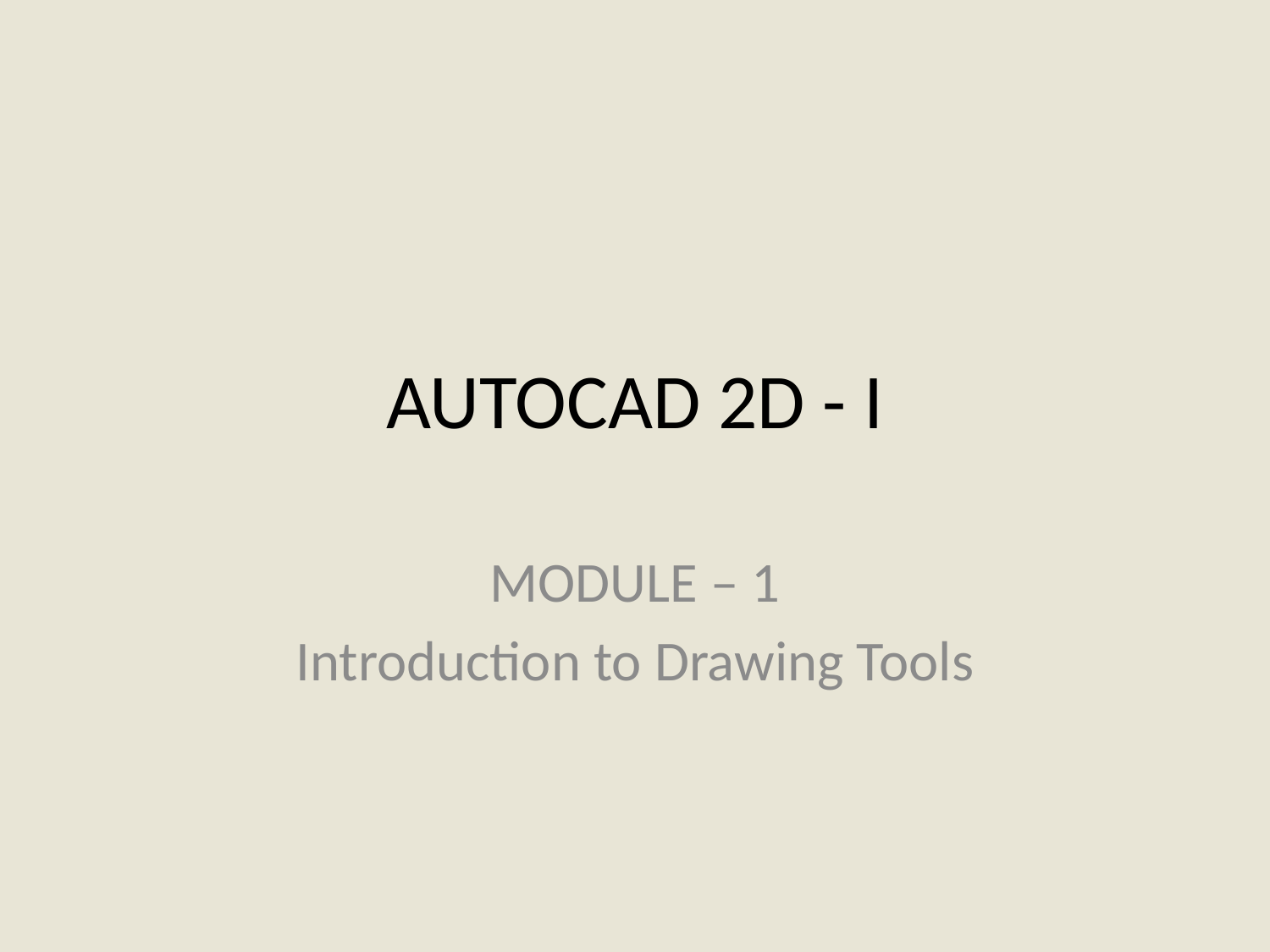

# AUTOCAD 2D - I
MODULE – 1
Introduction to Drawing Tools